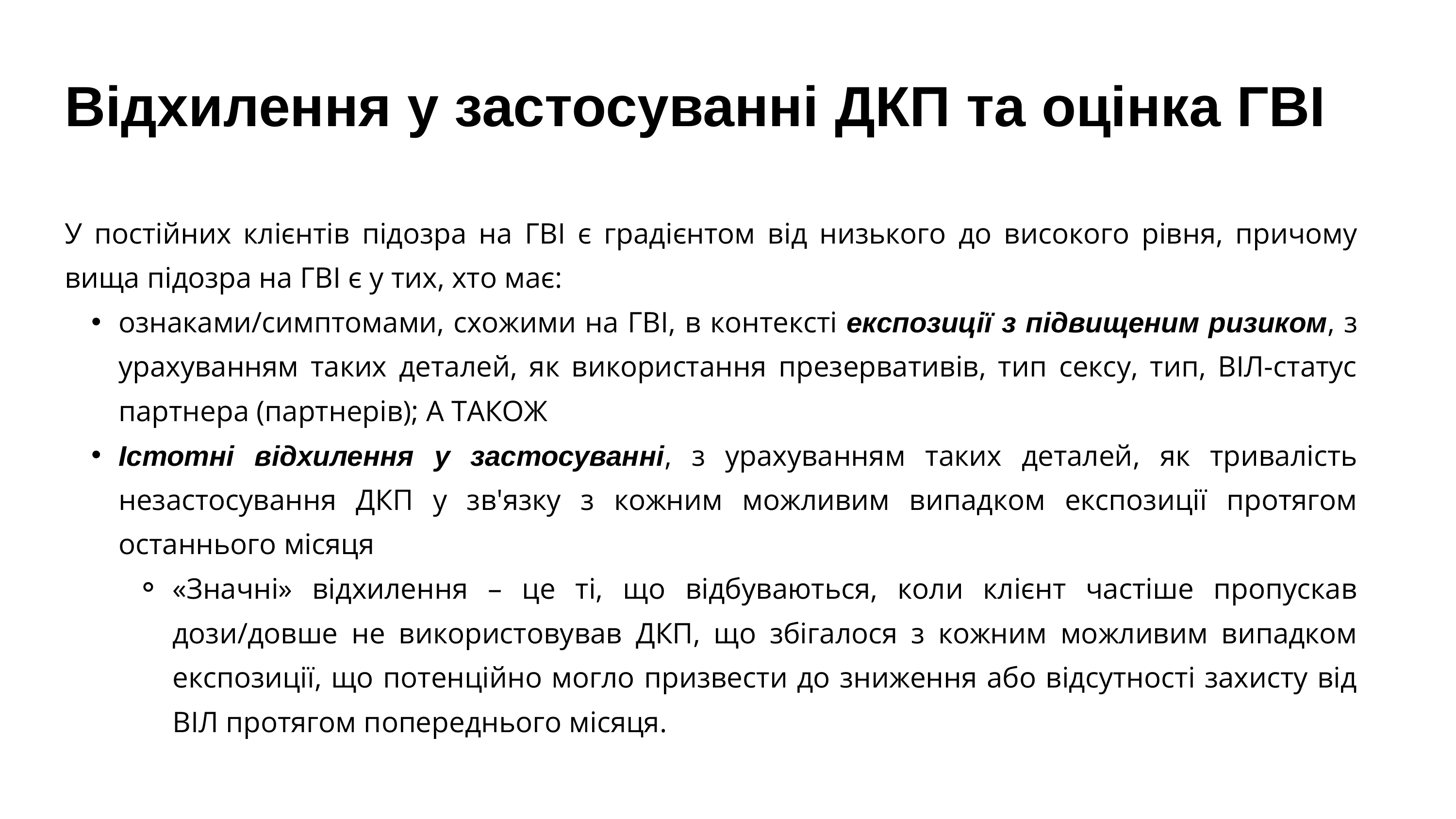

Відхилення у застосуванні ДКП та оцінка ГВІ
У постійних клієнтів підозра на ГВІ є градієнтом від низького до високого рівня, причому вища підозра на ГВІ є у тих, хто має:
ознаками/симптомами, схожими на ГВІ, в контексті експозиції з підвищеним ризиком, з урахуванням таких деталей, як використання презервативів, тип сексу, тип, ВІЛ-статус партнера (партнерів); А ТАКОЖ
Істотні відхилення у застосуванні, з урахуванням таких деталей, як тривалість незастосування ДКП у зв'язку з кожним можливим випадком експозиції протягом останнього місяця
«Значні» відхилення – це ті, що відбуваються, коли клієнт частіше пропускав дози/довше не використовував ДКП, що збігалося з кожним можливим випадком експозиції, що потенційно могло призвести до зниження або відсутності захисту від ВІЛ протягом попереднього місяця.